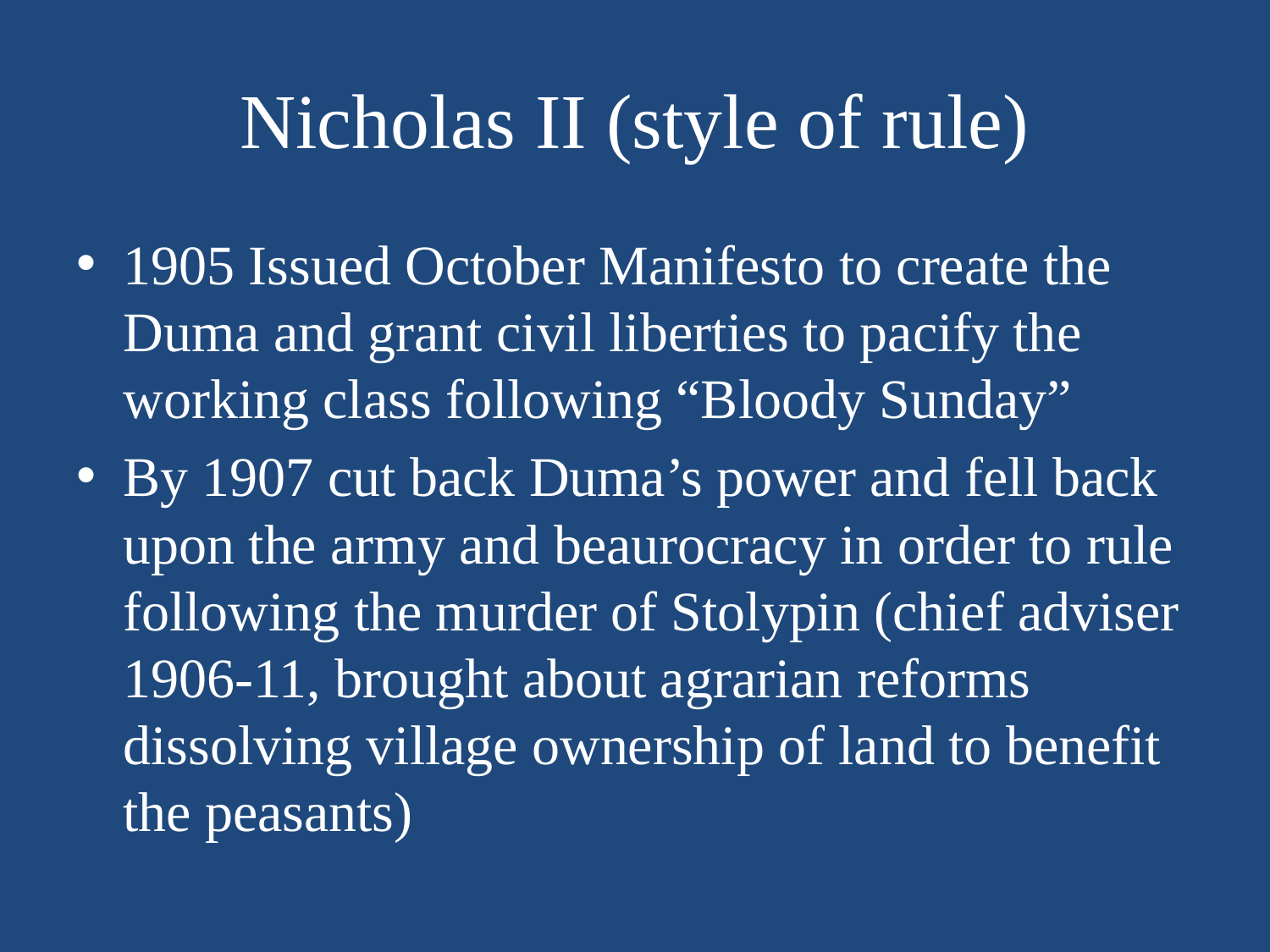

# Nicholas II (style of rule)
1905 Issued October Manifesto to create the Duma and grant civil liberties to pacify the working class following “Bloody Sunday”
By 1907 cut back Duma’s power and fell back upon the army and beaurocracy in order to rule following the murder of Stolypin (chief adviser 1906-11, brought about agrarian reforms dissolving village ownership of land to benefit the peasants)